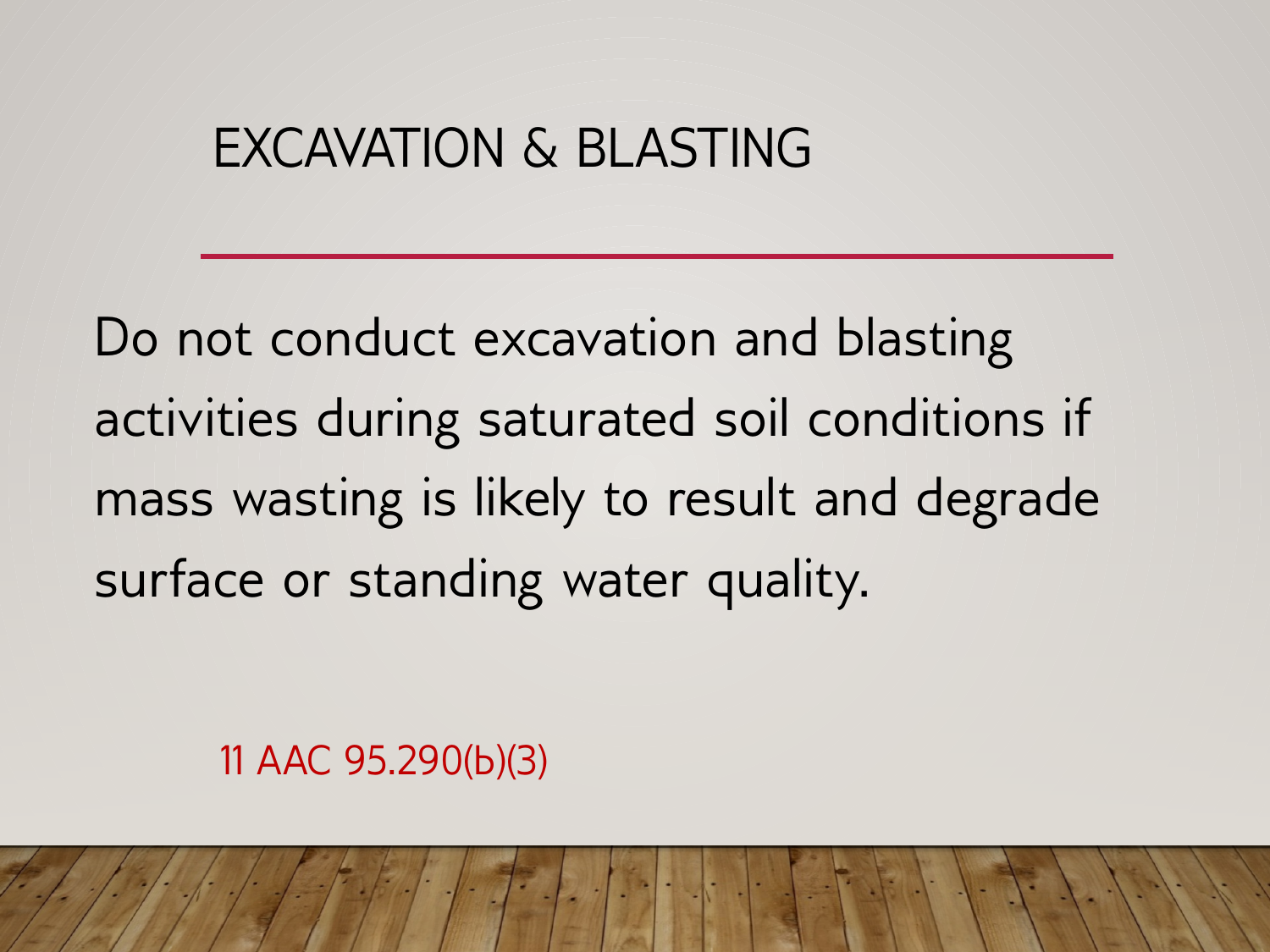

# Excavation & Blasting
Do not conduct excavation and blasting activities during saturated soil conditions if mass wasting is likely to result ­and degrade surface or standing water quality.

							11 AAC 95.290(b)(3)